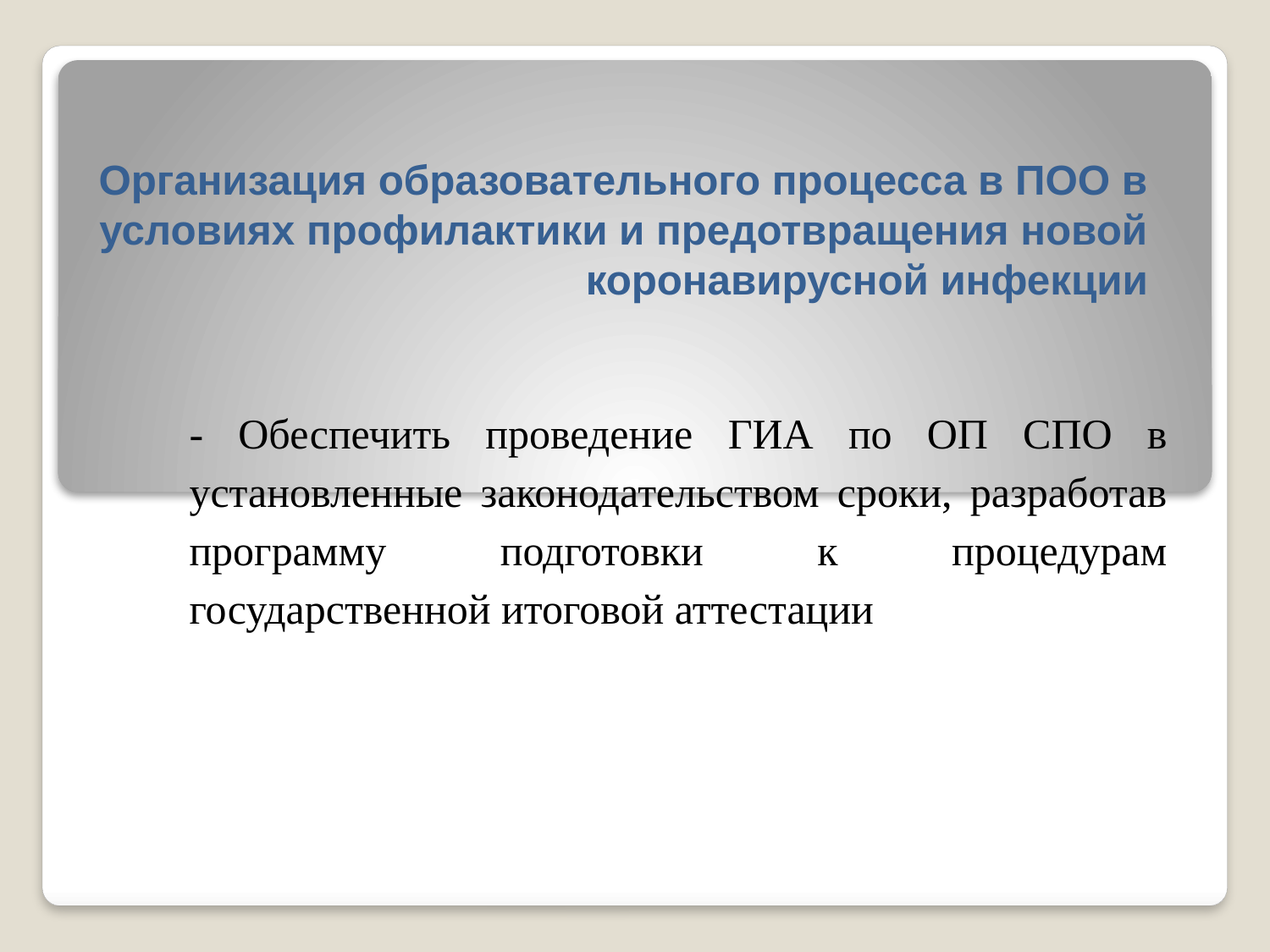

# Организация образовательного процесса в ПОО в условиях профилактики и предотвращения новой коронавирусной инфекции

- Обеспечить проведение ГИА по ОП СПО в установленные законодательством сроки, разработав программу подготовки к процедурам государственной итоговой аттестации